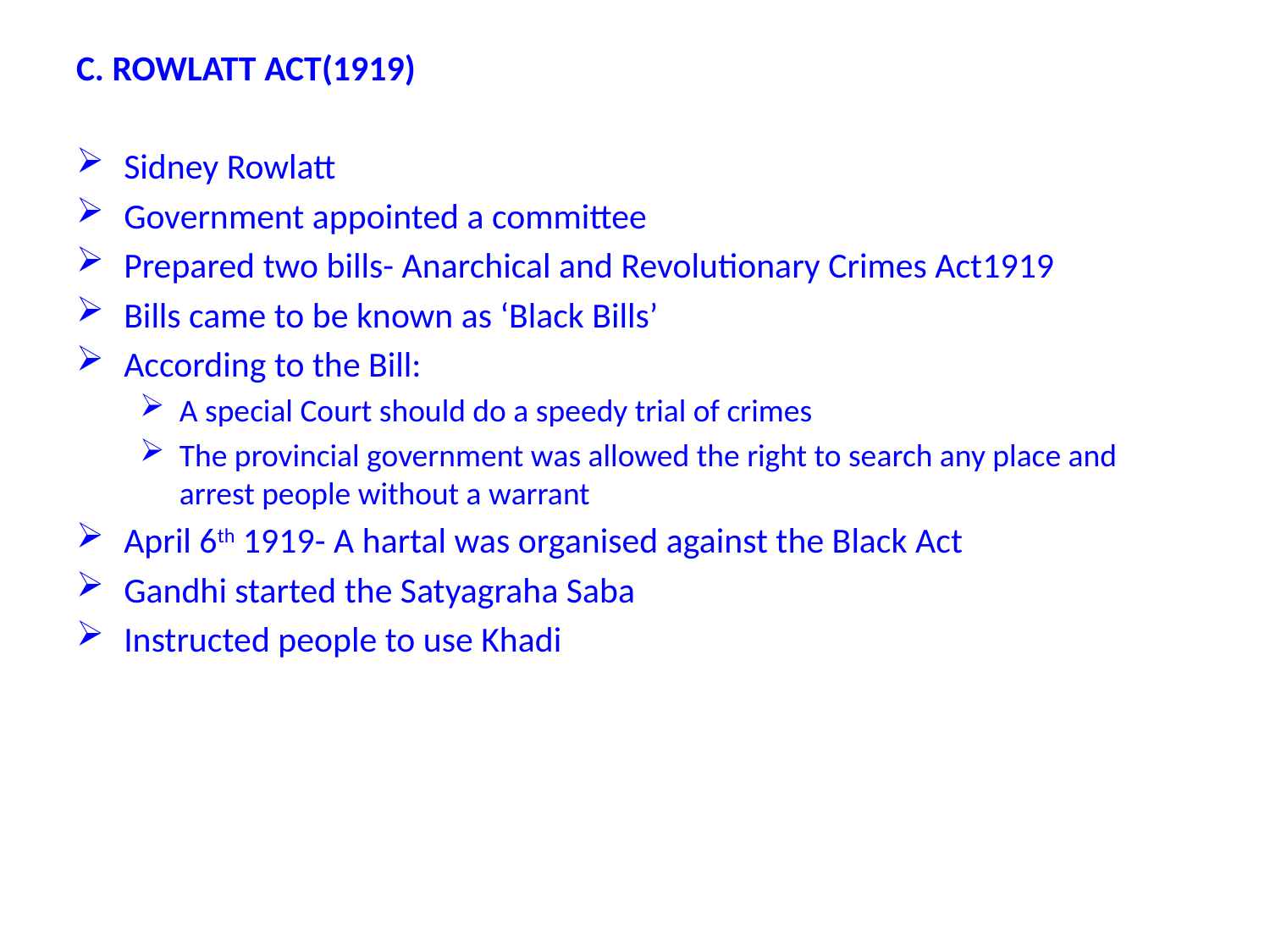

# C. ROWLATT ACT(1919)
Sidney Rowlatt
Government appointed a committee
Prepared two bills- Anarchical and Revolutionary Crimes Act1919
Bills came to be known as ‘Black Bills’
According to the Bill:
A special Court should do a speedy trial of crimes
The provincial government was allowed the right to search any place and arrest people without a warrant
April 6th 1919- A hartal was organised against the Black Act
Gandhi started the Satyagraha Saba
Instructed people to use Khadi